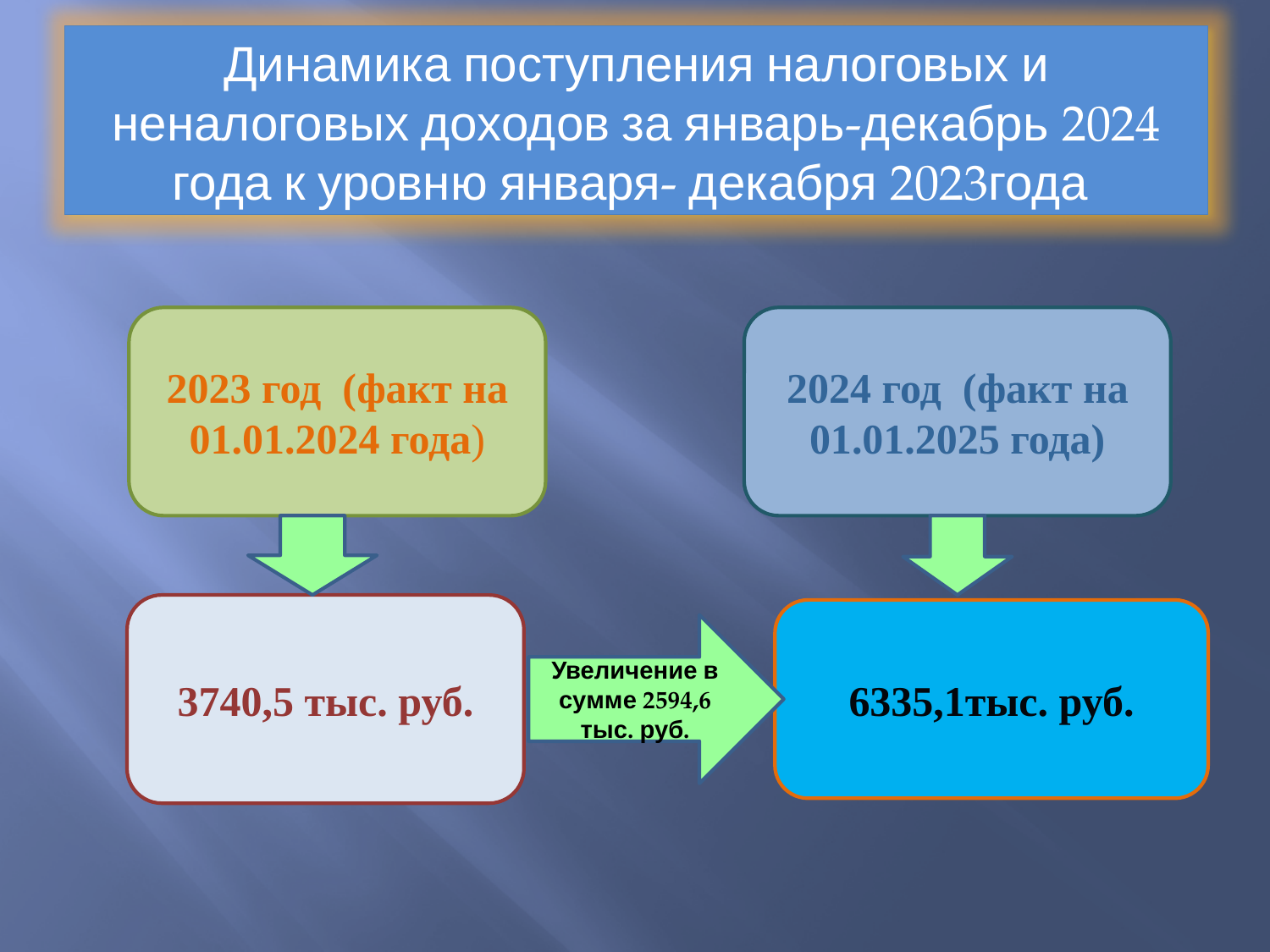

Динамика поступления налоговых и неналоговых доходов за январь-декабрь 2024 года к уровню января- декабря 2023года
2023 год  (факт на 01.01.2024 года)
2024 год  (факт на 01.01.2025 года)

3740,5 тыс. руб.
6335,1тыс. руб.
Увеличение в сумме 2594,6 тыс. руб.